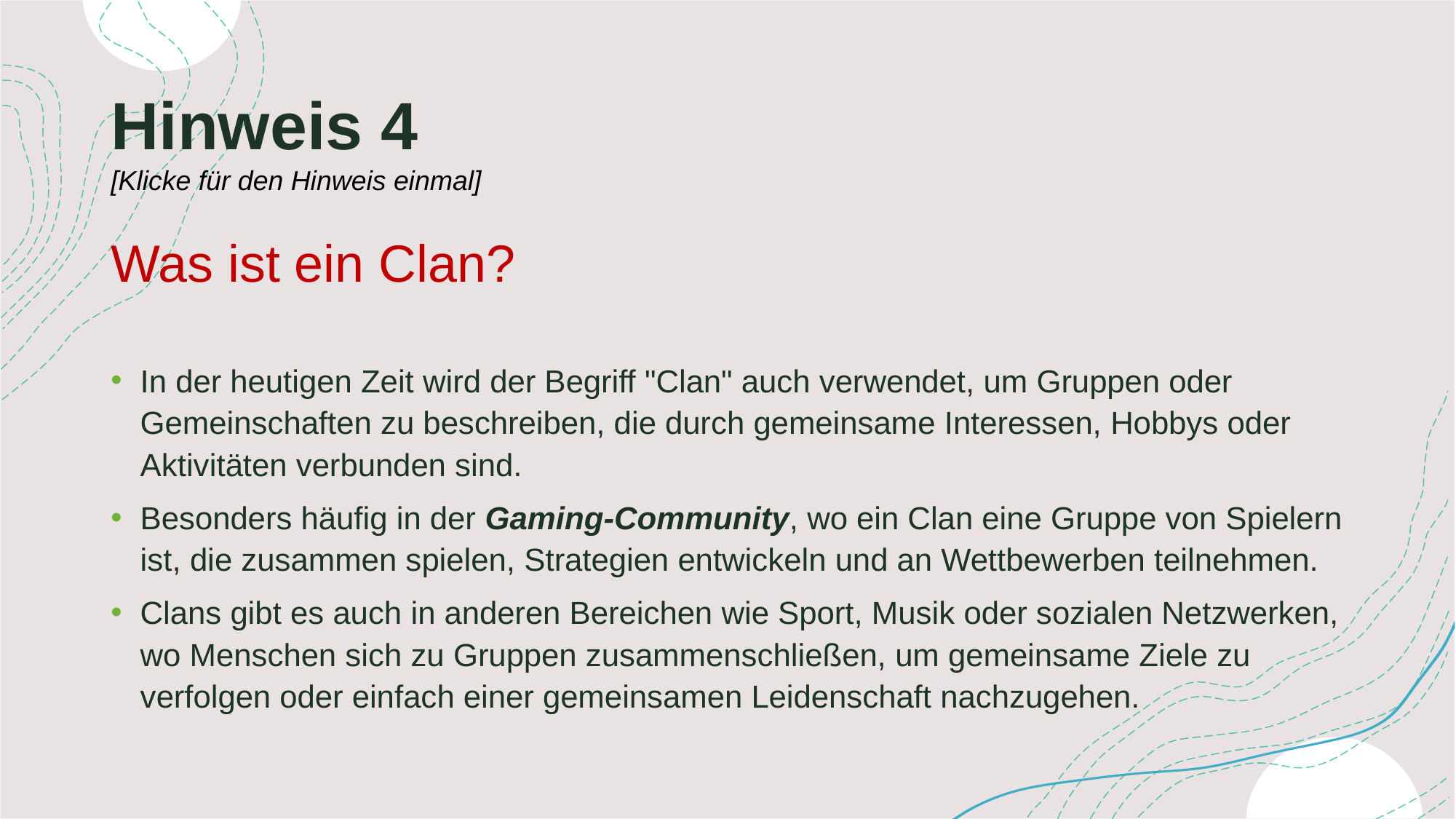

# Hinweis 4
[Klicke für den Hinweis einmal]
Was ist ein Clan?

In der heutigen Zeit wird der Begriff "Clan" auch verwendet, um Gruppen oder Gemeinschaften zu beschreiben, die durch gemeinsame Interessen, Hobbys oder Aktivitäten verbunden sind.
Besonders häufig in der Gaming-Community, wo ein Clan eine Gruppe von Spielern ist, die zusammen spielen, Strategien entwickeln und an Wettbewerben teilnehmen.
Clans gibt es auch in anderen Bereichen wie Sport, Musik oder sozialen Netzwerken, wo Menschen sich zu Gruppen zusammenschließen, um gemeinsame Ziele zu verfolgen oder einfach einer gemeinsamen Leidenschaft nachzugehen.